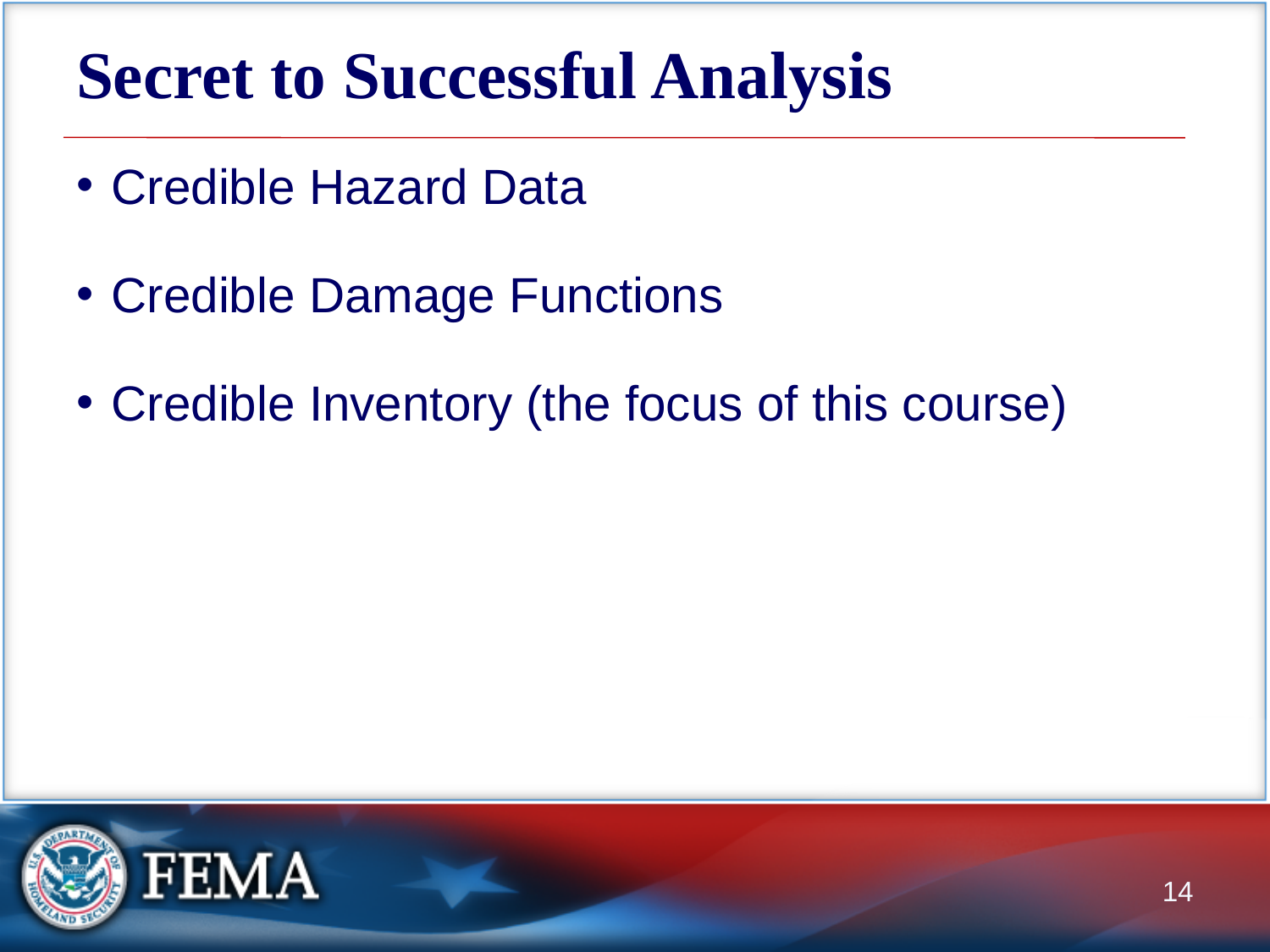

# Secret to Successful Analysis
Credible Hazard Data
Credible Damage Functions
Credible Inventory (the focus of this course)
14